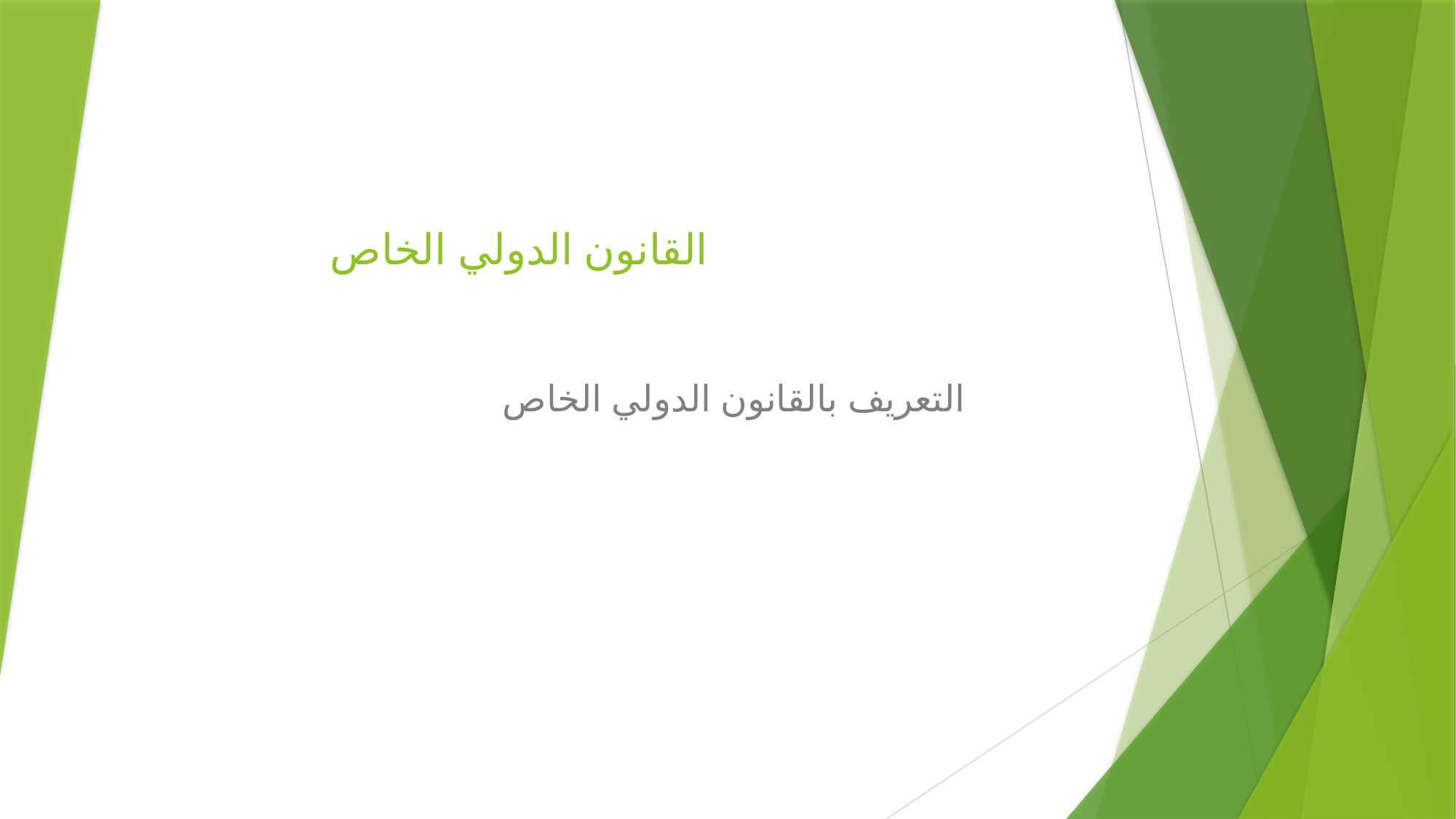

# القانون الدولي الخاص
  التعريف بالقانون الدولي الخاص